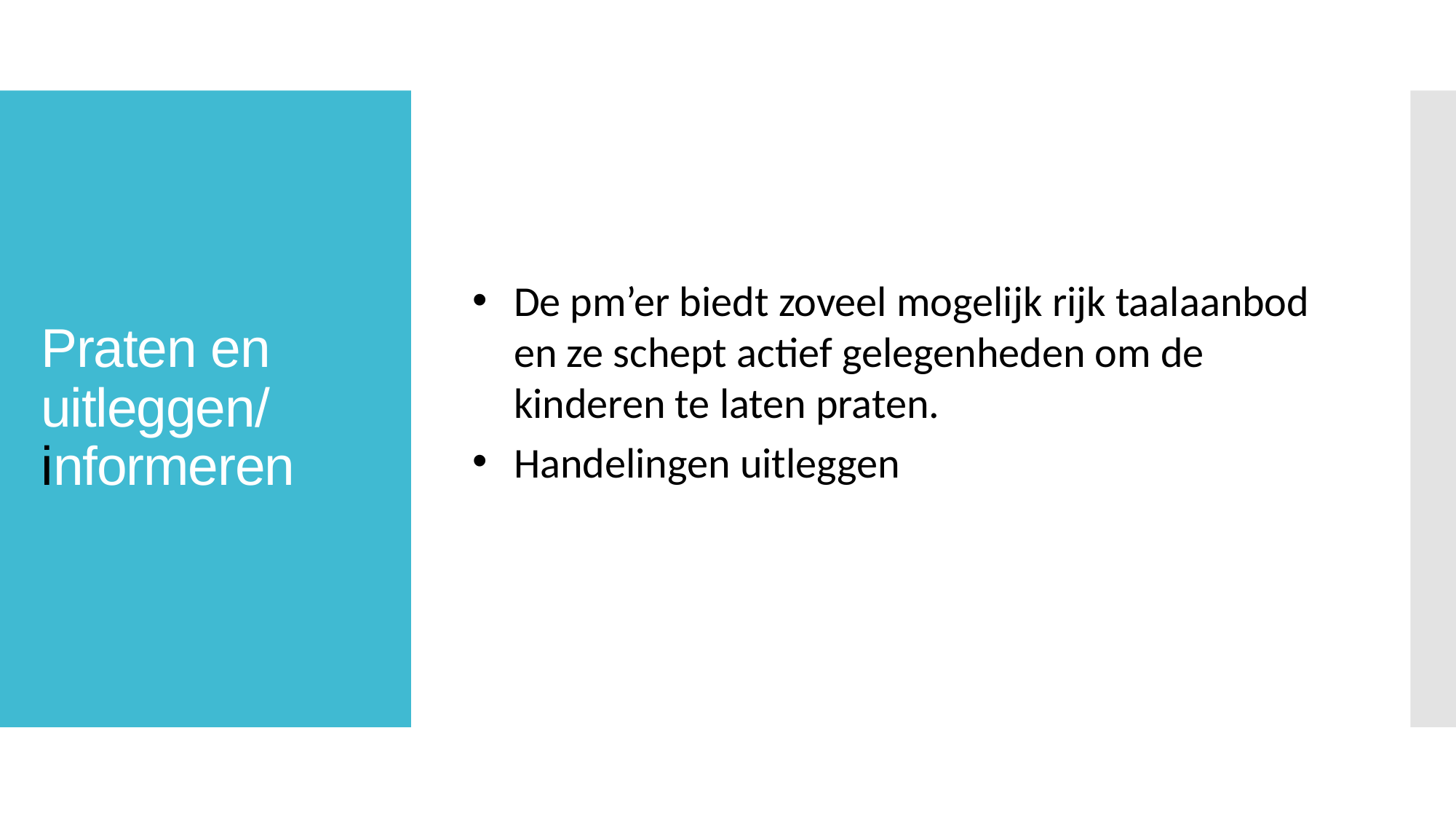

De pm’er biedt zoveel mogelijk rijk taalaanbod en ze schept actief gelegenheden om de kinderen te laten praten.
Handelingen uitleggen

# Praten en uitleggen/ informeren